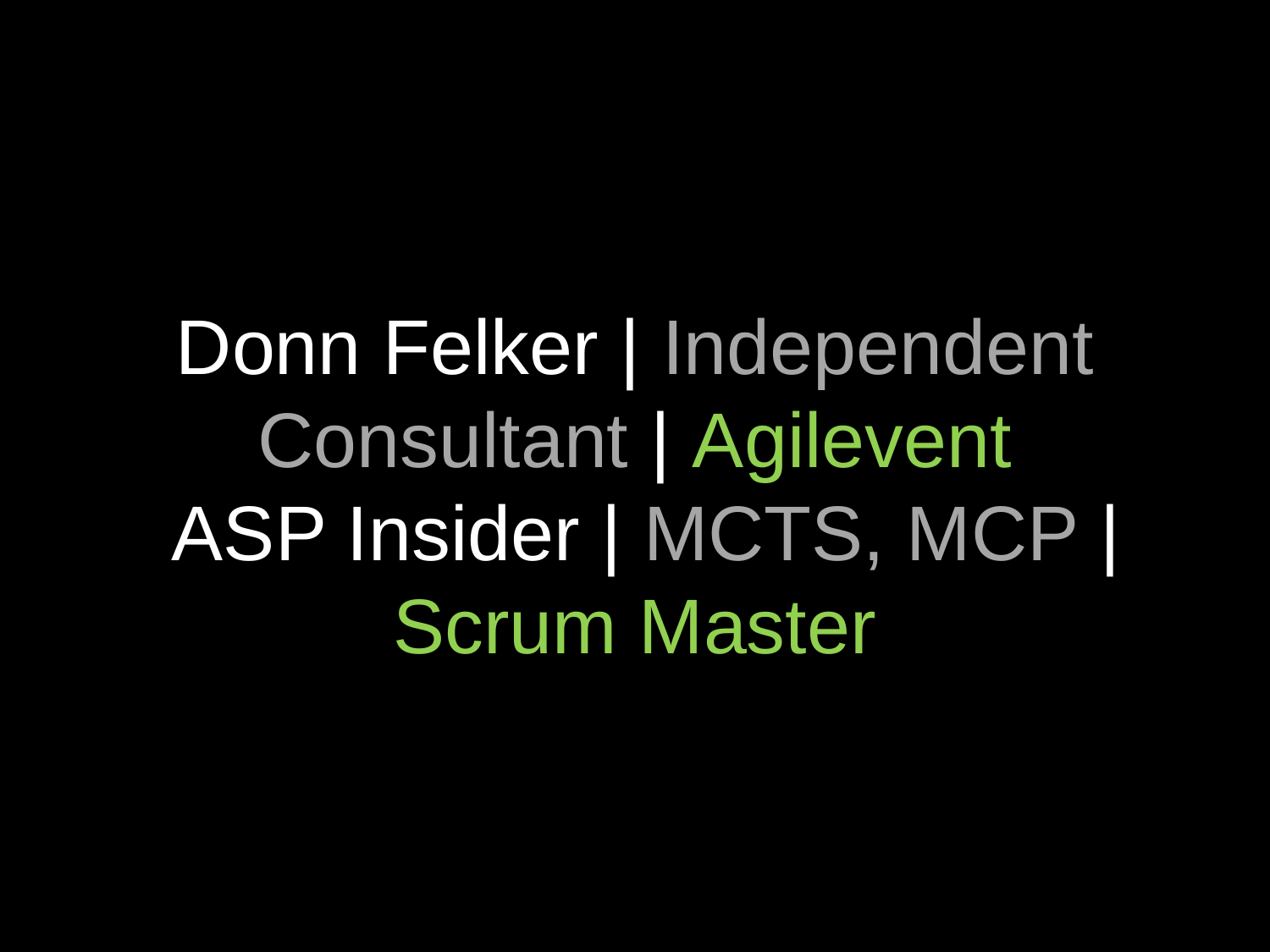

Donn Felker | Independent Consultant | Agilevent
 ASP Insider | MCTS, MCP | Scrum Master